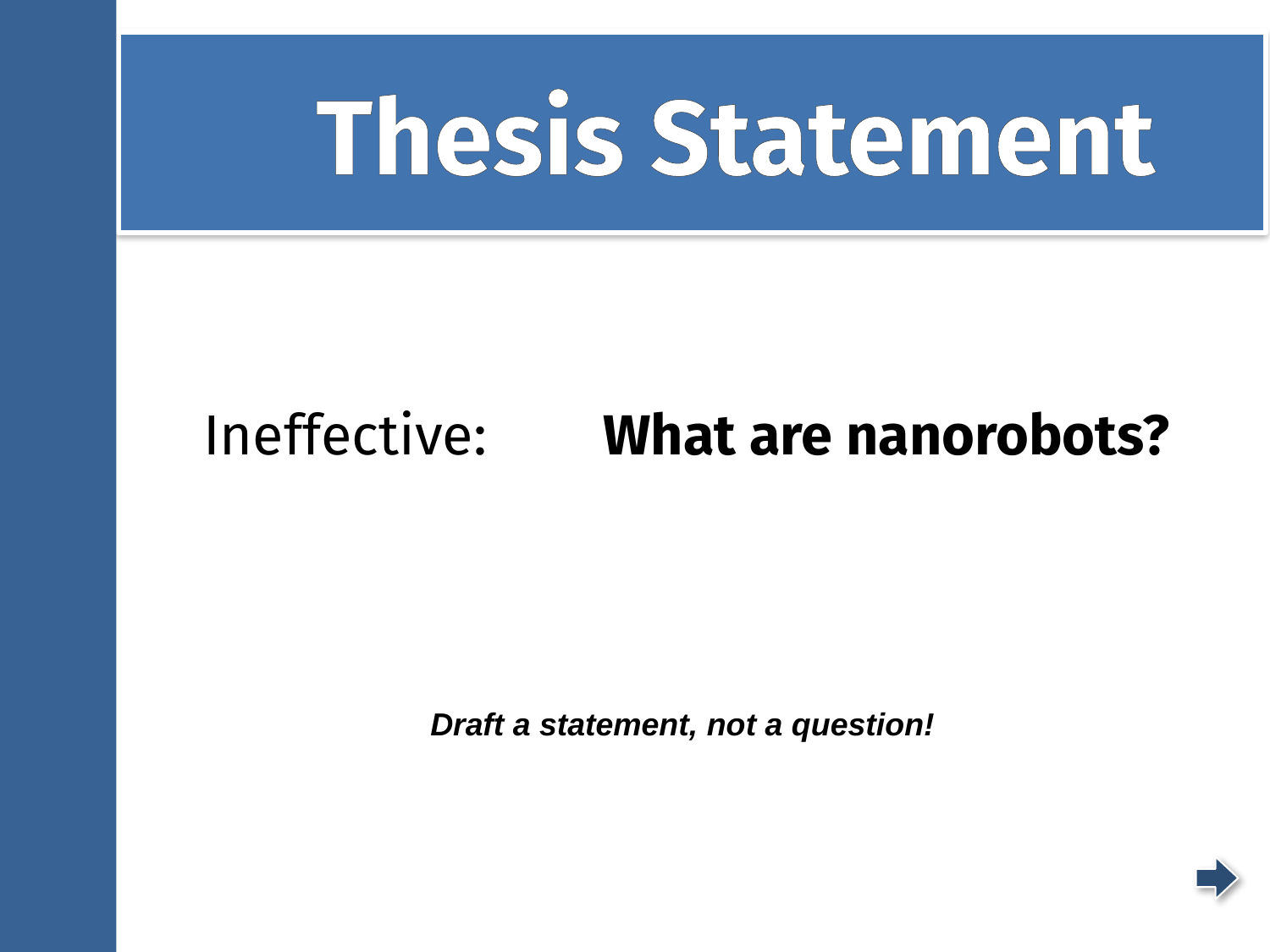

# Thesis Statement
| Ineffective: | What are nanorobots? |
| --- | --- |
Draft a statement, not a question!